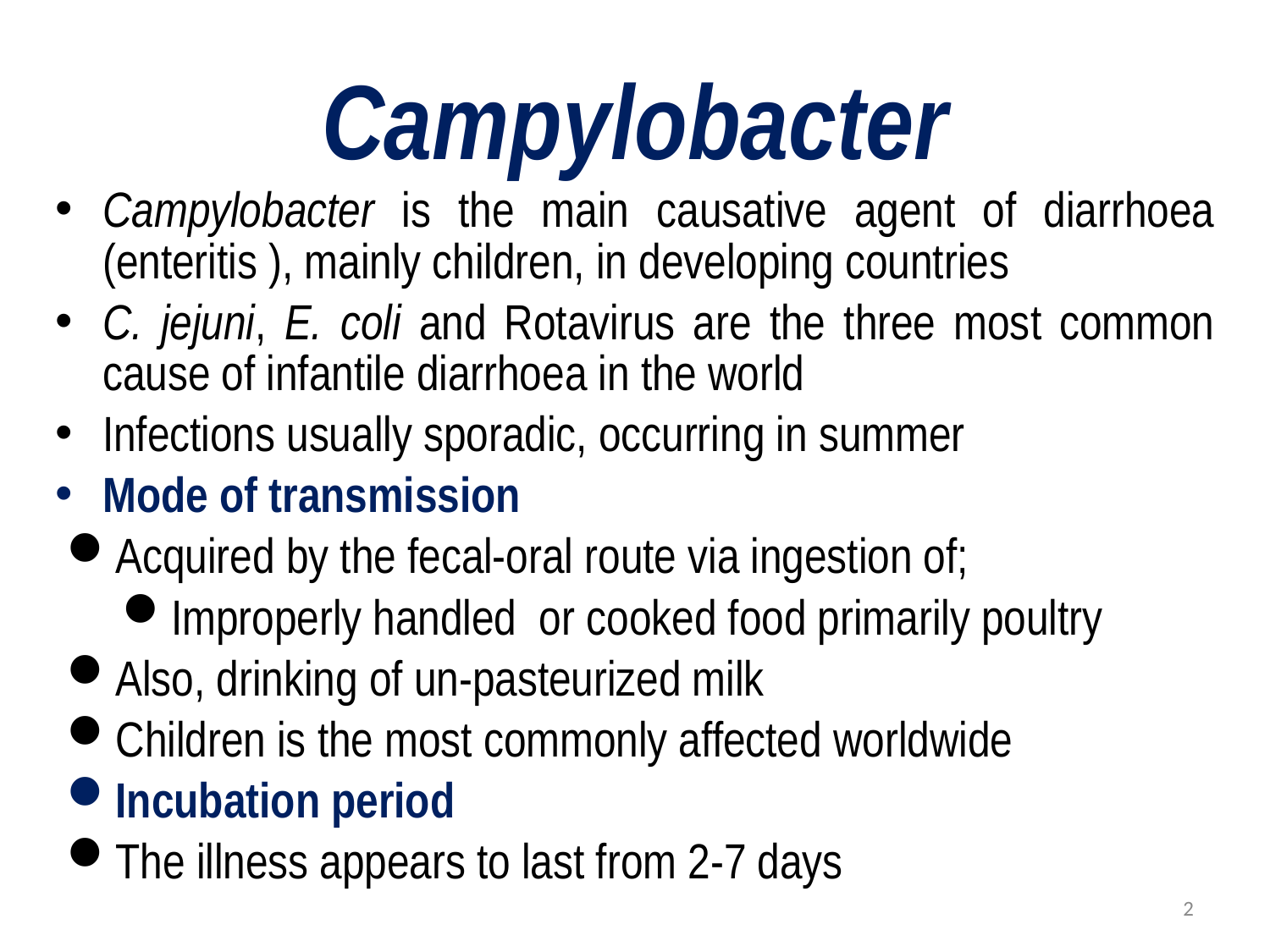

# Campylobacter
Campylobacter is the main causative agent of diarrhoea (enteritis ), mainly children, in developing countries
C. jejuni, E. coli and Rotavirus are the three most common cause of infantile diarrhoea in the world
Infections usually sporadic, occurring in summer
Mode of transmission
Acquired by the fecal-oral route via ingestion of;
Improperly handled  or cooked food primarily poultry
Also, drinking of un-pasteurized milk
Children is the most commonly affected worldwide
Incubation period
The illness appears to last from 2-7 days

2